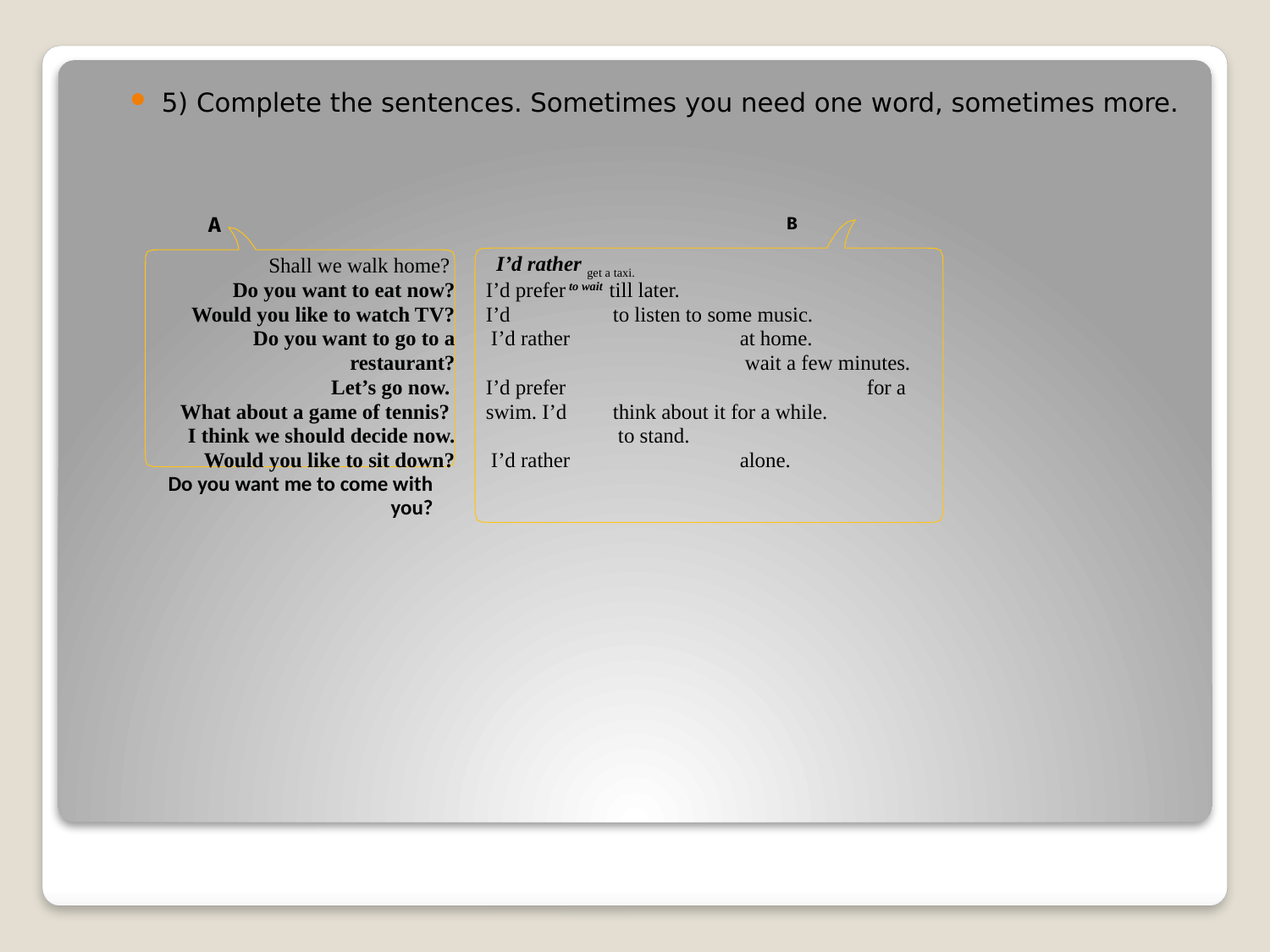

5) Complete the sentences. Sometimes you need one word, sometimes more.
#
B
  I’d rather get a taxi.
I’d prefer to wait  till later.
I’d	to listen to some music.
 I’d rather		at home.
 		 wait a few minutes.
I’d prefer			for a swim. I’d	think about it for a while.
 	 to stand.
 I’d rather		alone.

A
Shall we walk home?
Do you want to eat now?
 Would you like to watch TV?
Do you want to go to a restaurant?
Let’s go now.
What about a game of tennis?
I think we should decide now.
 Would you like to sit down?
Do you want me to come with you?